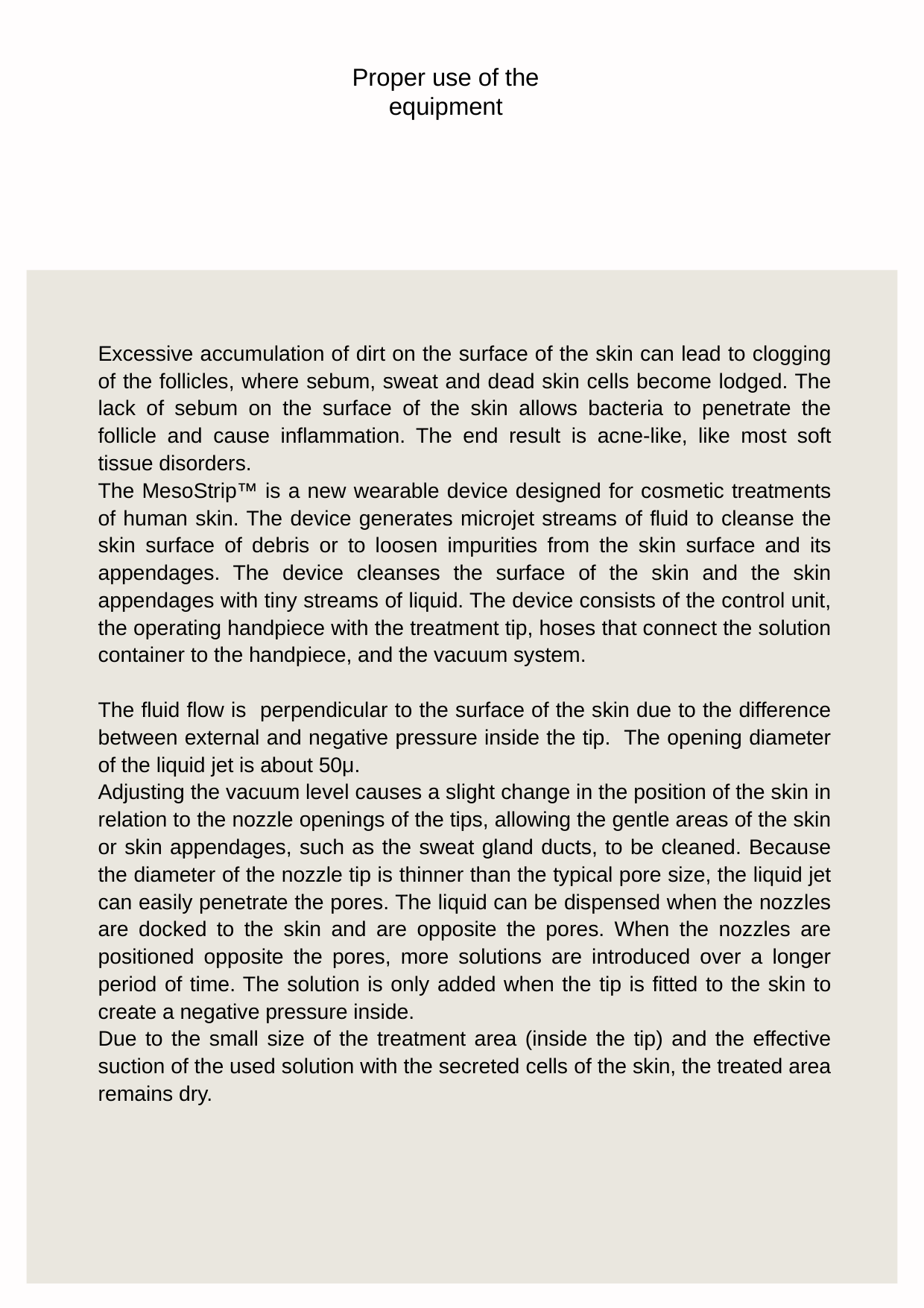

Proper use of the equipment

Excessive accumulation of dirt on the surface of the skin can lead to clogging of the follicles, where sebum, sweat and dead skin cells become lodged. The lack of sebum on the surface of the skin allows bacteria to penetrate the follicle and cause inflammation. The end result is acne-like, like most soft tissue disorders.
The MesoStrip™ is a new wearable device designed for cosmetic treatments of human skin. The device generates microjet streams of fluid to cleanse the skin surface of debris or to loosen impurities from the skin surface and its appendages. The device cleanses the surface of the skin and the skin appendages with tiny streams of liquid. The device consists of the control unit, the operating handpiece with the treatment tip, hoses that connect the solution container to the handpiece, and the vacuum system.

The fluid flow is  perpendicular to the surface of the skin due to the difference between external and negative pressure inside the tip.  The opening diameter of the liquid jet is about 50μ.
Adjusting the vacuum level causes a slight change in the position of the skin in relation to the nozzle openings of the tips, allowing the gentle areas of the skin or skin appendages, such as the sweat gland ducts, to be cleaned. Because the diameter of the nozzle tip is thinner than the typical pore size, the liquid jet can easily penetrate the pores. The liquid can be dispensed when the nozzles are docked to the skin and are opposite the pores. When the nozzles are positioned opposite the pores, more solutions are introduced over a longer period of time. The solution is only added when the tip is fitted to the skin to create a negative pressure inside.
Due to the small size of the treatment area (inside the tip) and the effective suction of the used solution with the secreted cells of the skin, the treated area remains dry.